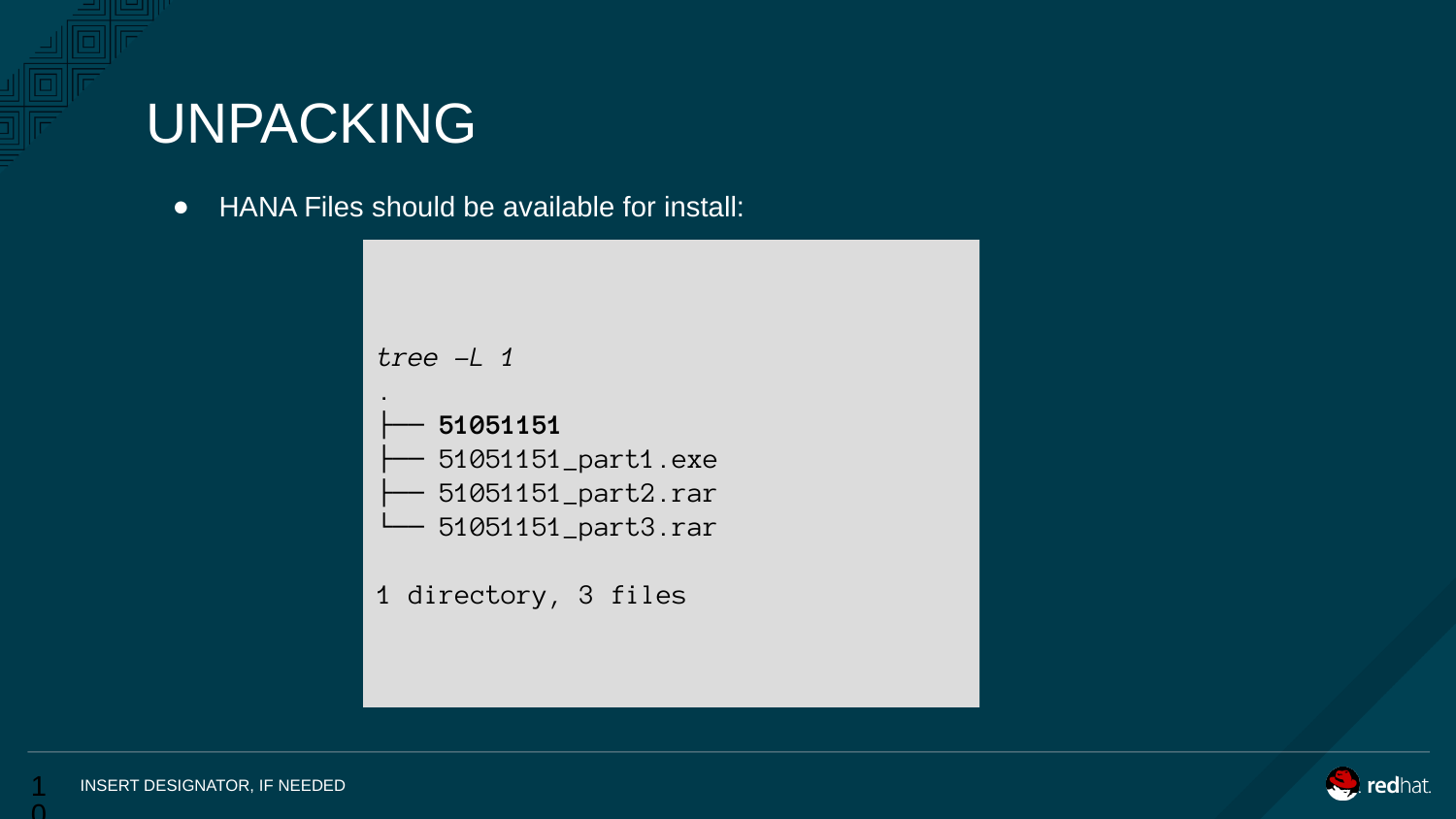

# UNPACKING
HANA Files should be available for install:
tree -L 1
.
├── 51051151
├── 51051151_part1.exe
├── 51051151_part2.rar
└── 51051151_part3.rar
1 directory, 3 files
10